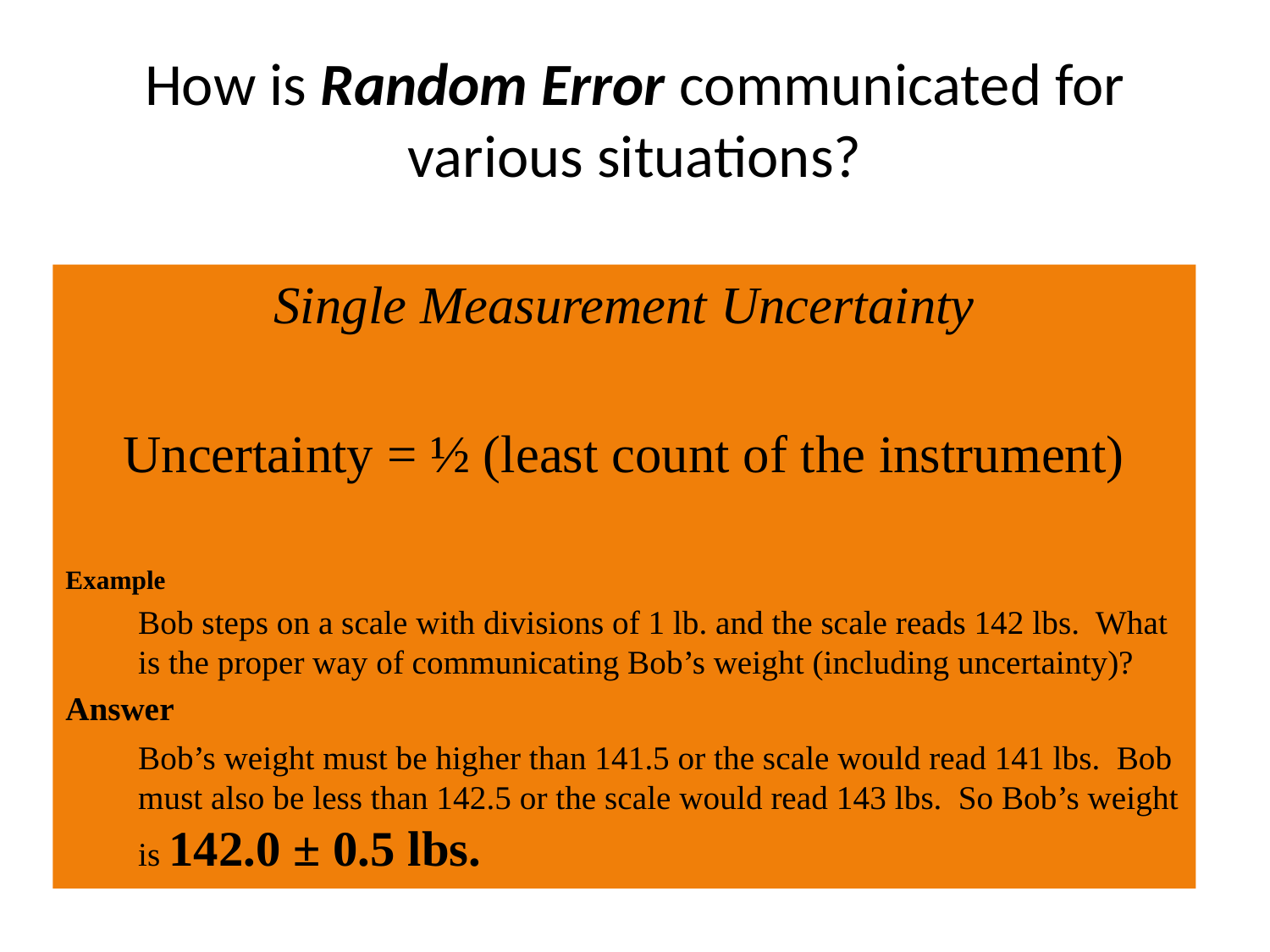

# How is Random Error communicated for various situations?
Single Measurement Uncertainty

Uncertainty = ½ (least count of the instrument)

Example
	Bob steps on a scale with divisions of 1 lb. and the scale reads 142 lbs.  What is the proper way of communicating Bob’s weight (including uncertainty)?
Answer
	Bob’s weight must be higher than 141.5 or the scale would read 141 lbs.  Bob must also be less than 142.5 or the scale would read 143 lbs.  So Bob’s weight is 142.0 ± 0.5 lbs.